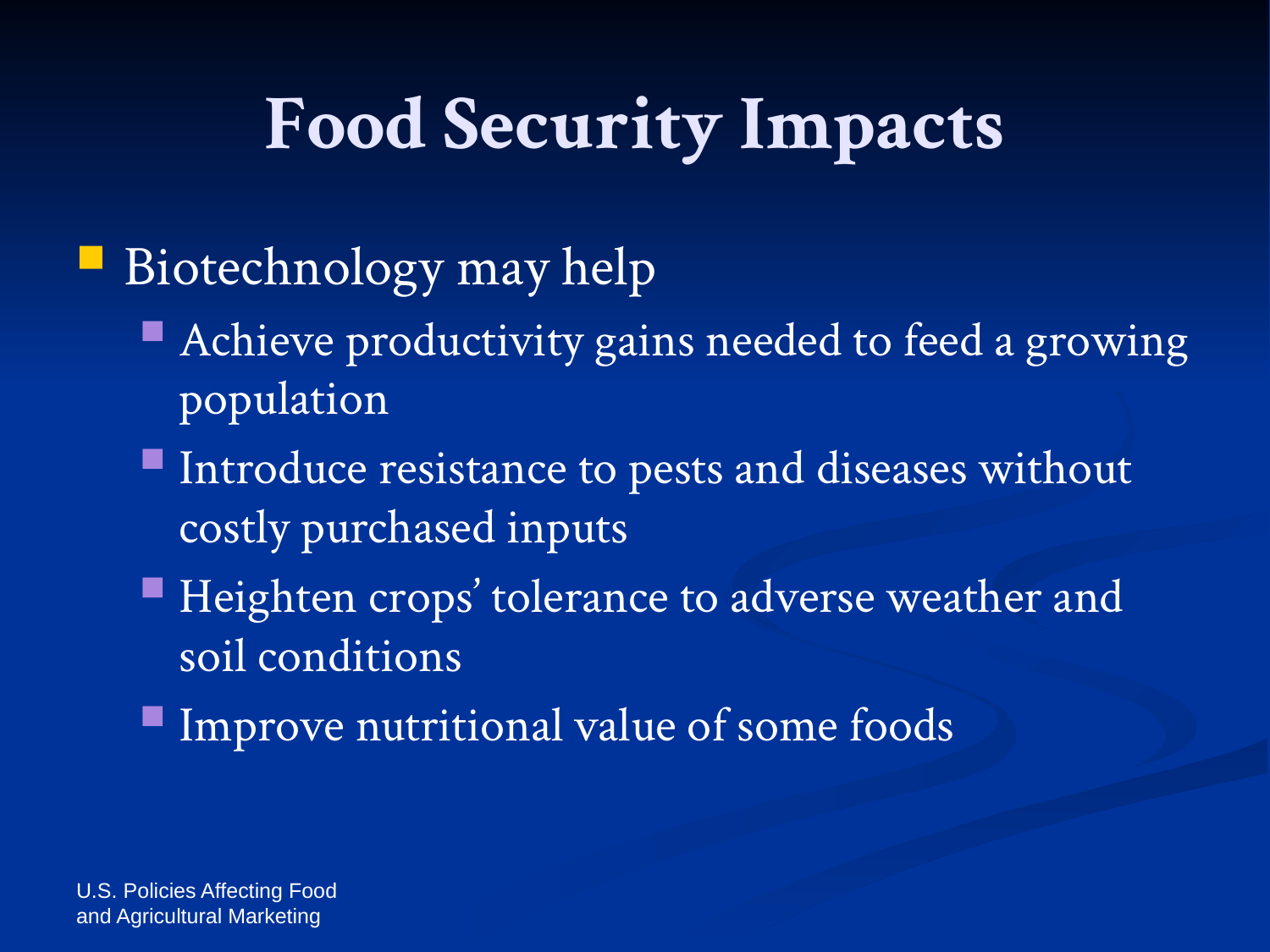

# Food Security Impacts
Biotechnology may help
Achieve productivity gains needed to feed a growing population
Introduce resistance to pests and diseases without costly purchased inputs
Heighten crops’ tolerance to adverse weather and soil conditions
Improve nutritional value of some foods

U.S. Policies Affecting Food and Agricultural Marketing